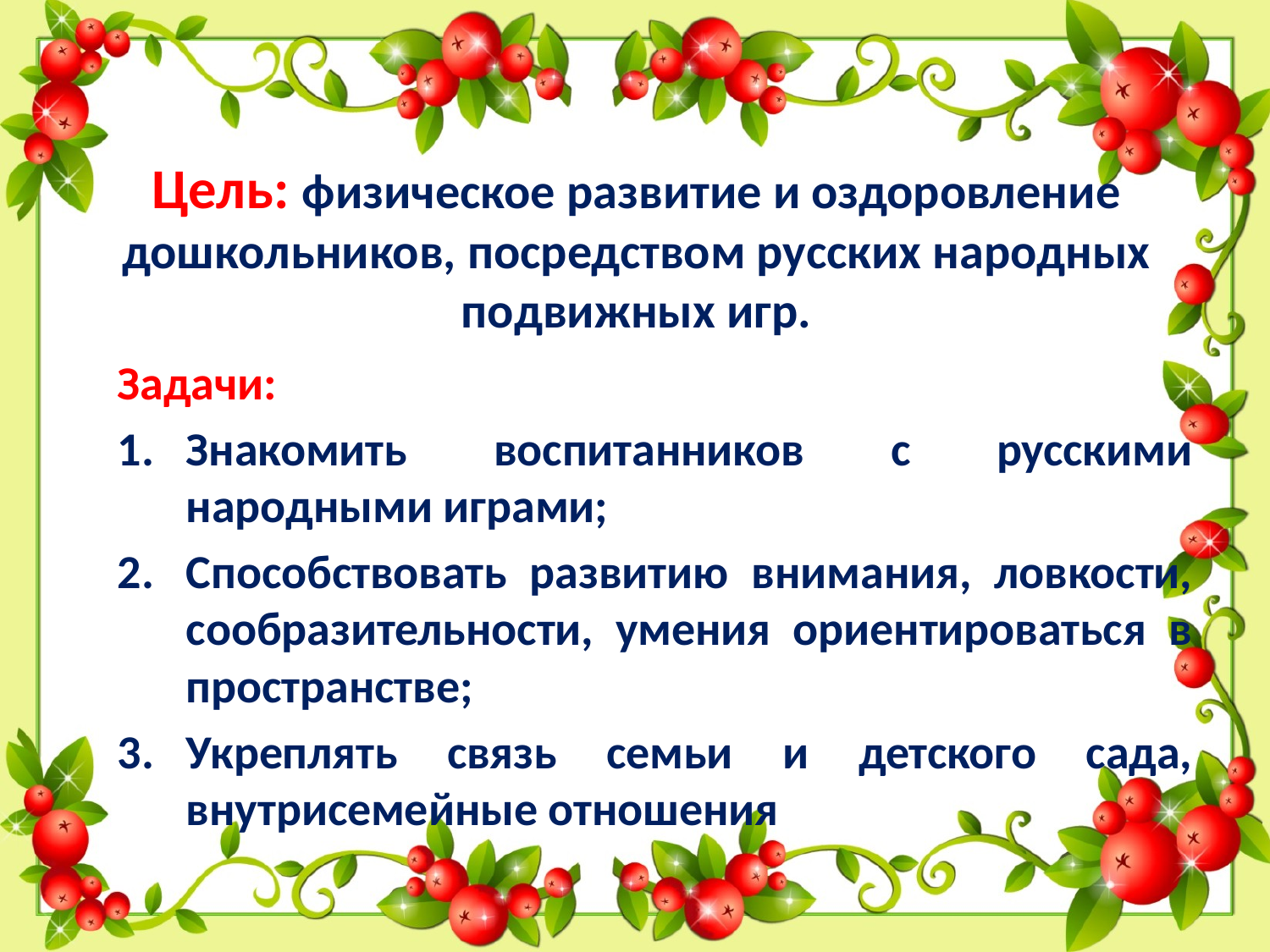

# Цель: физическое развитие и оздоровление дошкольников, посредством русских народных подвижных игр.
Задачи:
Знакомить воспитанников с русскими народными играми;
Способствовать развитию внимания, ловкости, сообразительности, умения ориентироваться в пространстве;
Укреплять связь семьи и детского сада, внутрисемейные отношения